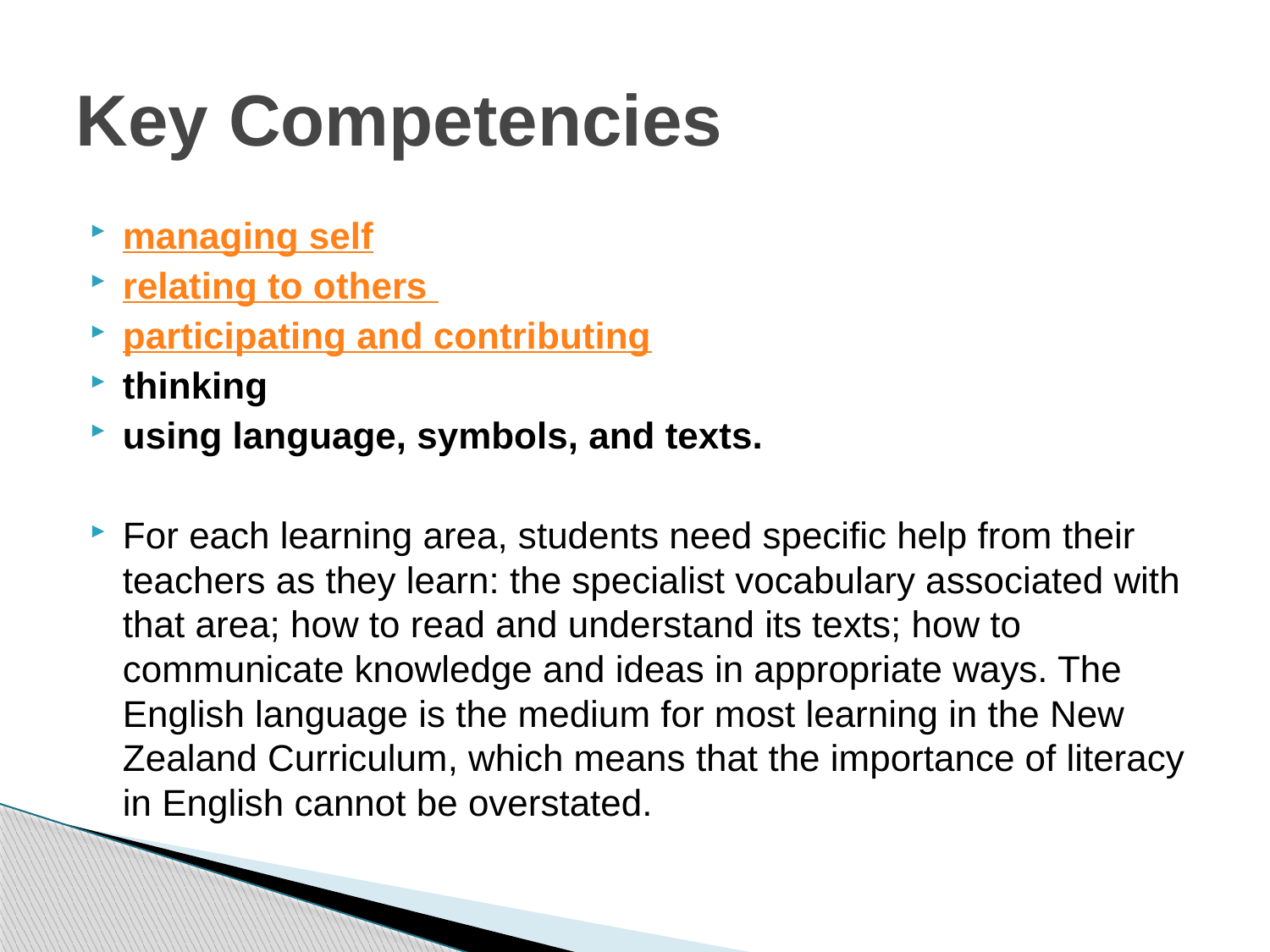

# Key Competencies
managing self
relating to others
participating and contributing
thinking
using language, symbols, and texts.

For each learning area, students need specific help from their teachers as they learn: the specialist vocabulary associated with that area; how to read and understand its texts; how to communicate knowledge and ideas in appropriate ways. The English language is the medium for most learning in the New Zealand Curriculum, which means that the importance of literacy in English cannot be overstated.